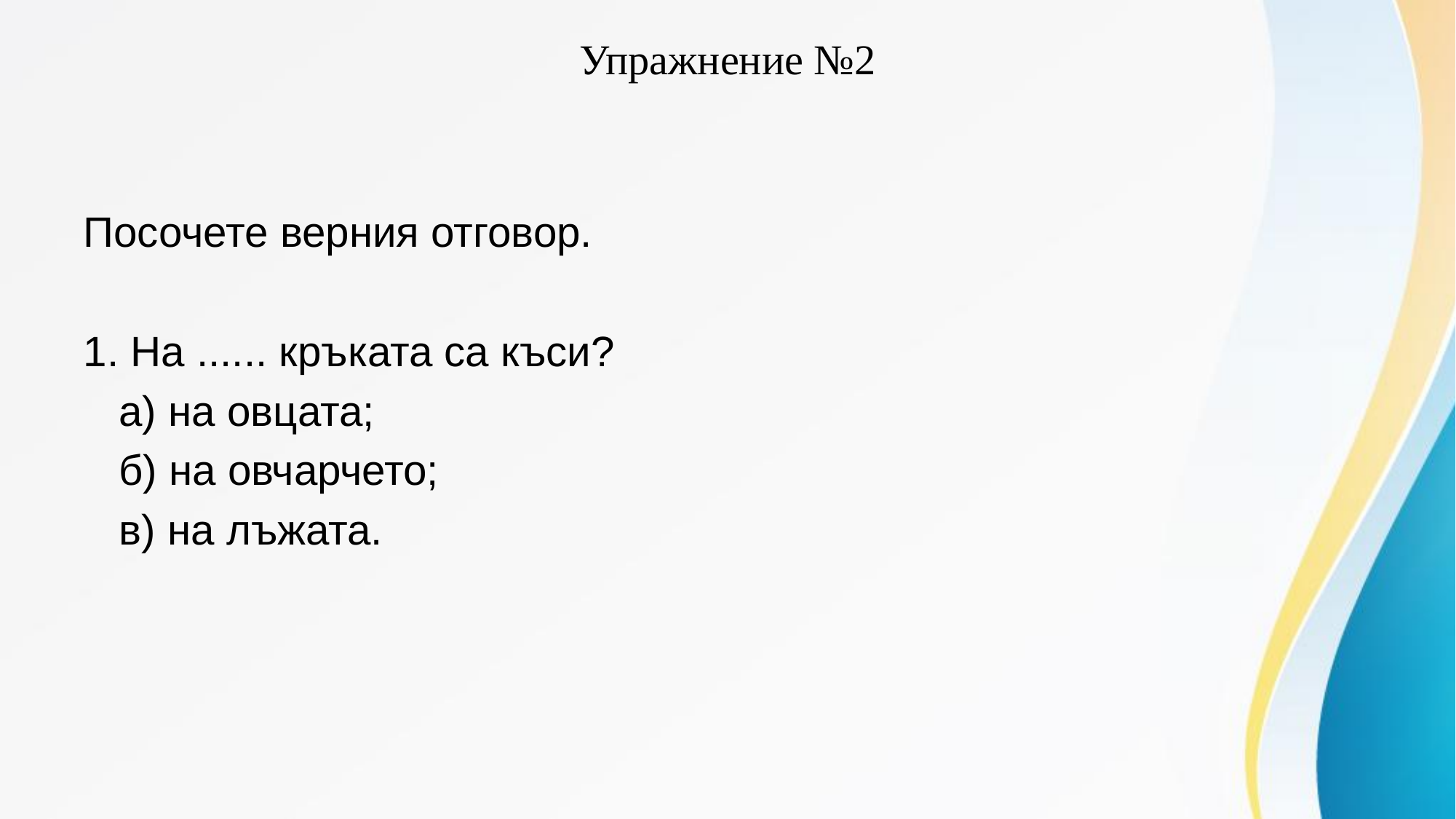

# Упражнение №2

Посочете верния отговор.

1. На ...... кръката са къси?
   а) на овцата;
   б) на овчарчето;
   в) на лъжата.